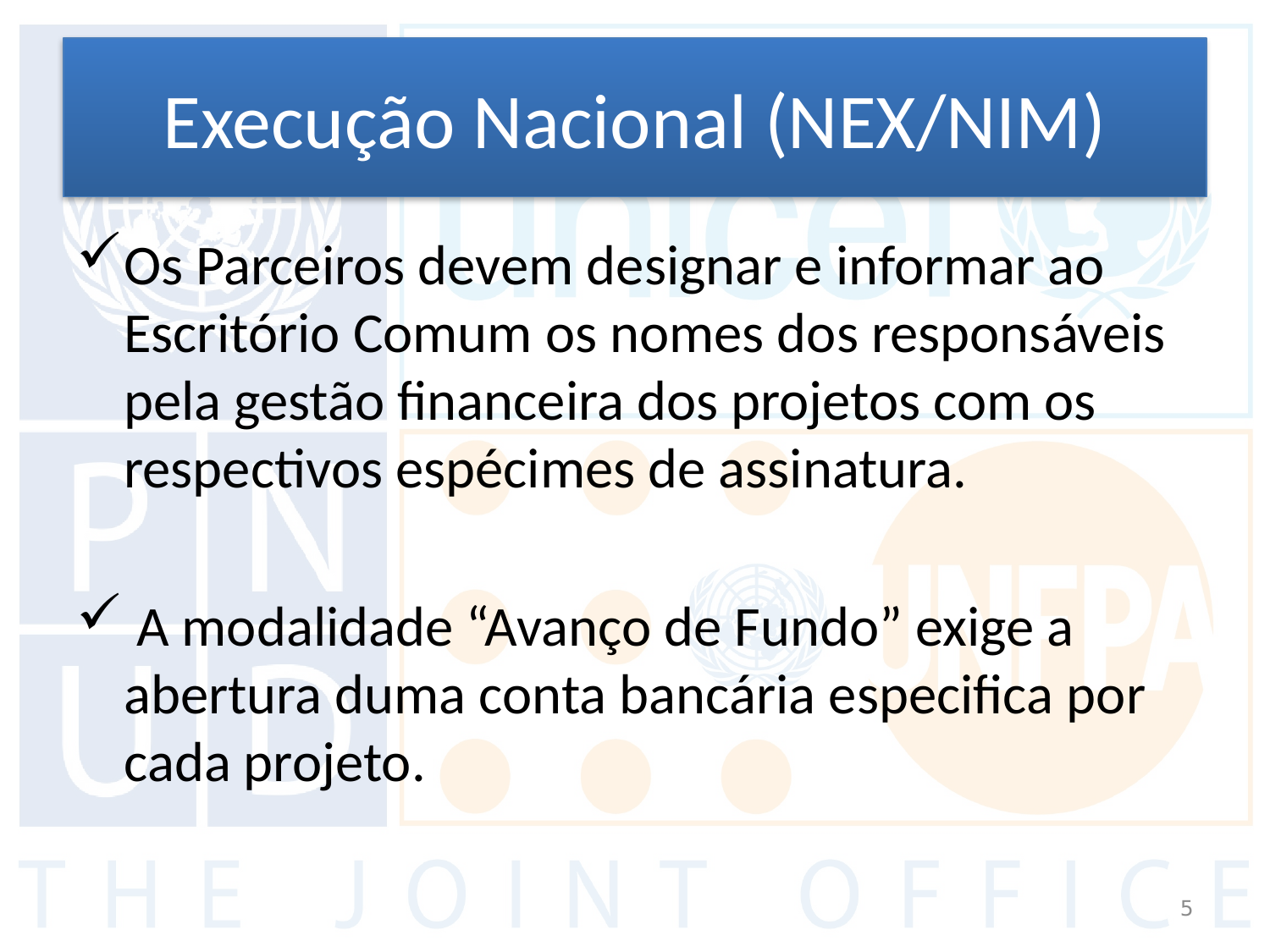

# Execução Nacional (NEX/NIM)
Os Parceiros devem designar e informar ao Escritório Comum os nomes dos responsáveis pela gestão financeira dos projetos com os respectivos espécimes de assinatura.

 A modalidade “Avanço de Fundo” exige a abertura duma conta bancária especifica por cada projeto.

5